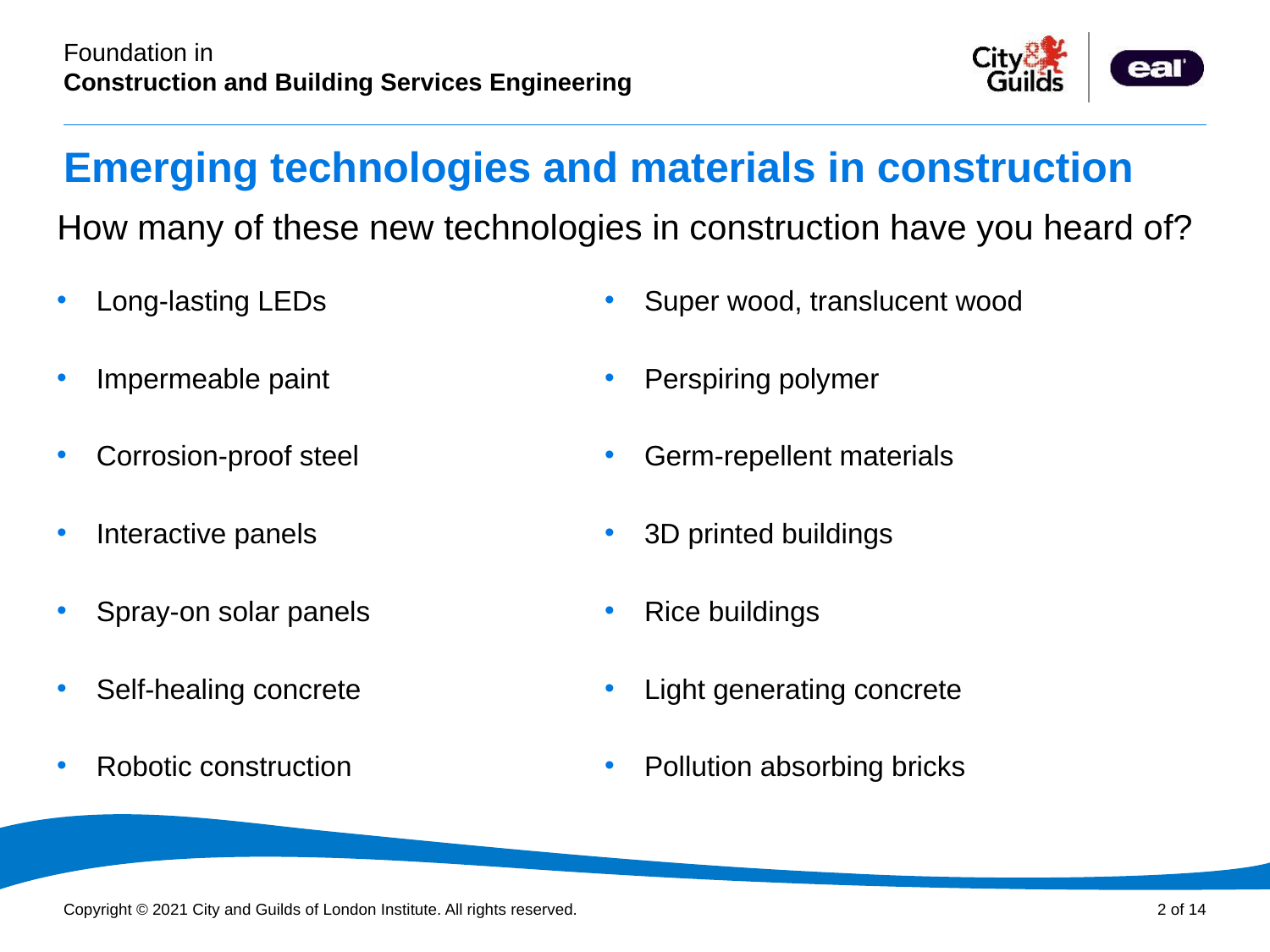

# Emerging technologies and materials in construction
How many of these new technologies in construction have you heard of?

Long-lasting LEDs
Impermeable paint
Corrosion-proof steel
Interactive panels
Spray-on solar panels
Self-healing concrete
Robotic construction

Super wood, translucent wood
Perspiring polymer
Germ-repellent materials
3D printed buildings
Rice buildings
Light generating concrete
Pollution absorbing bricks